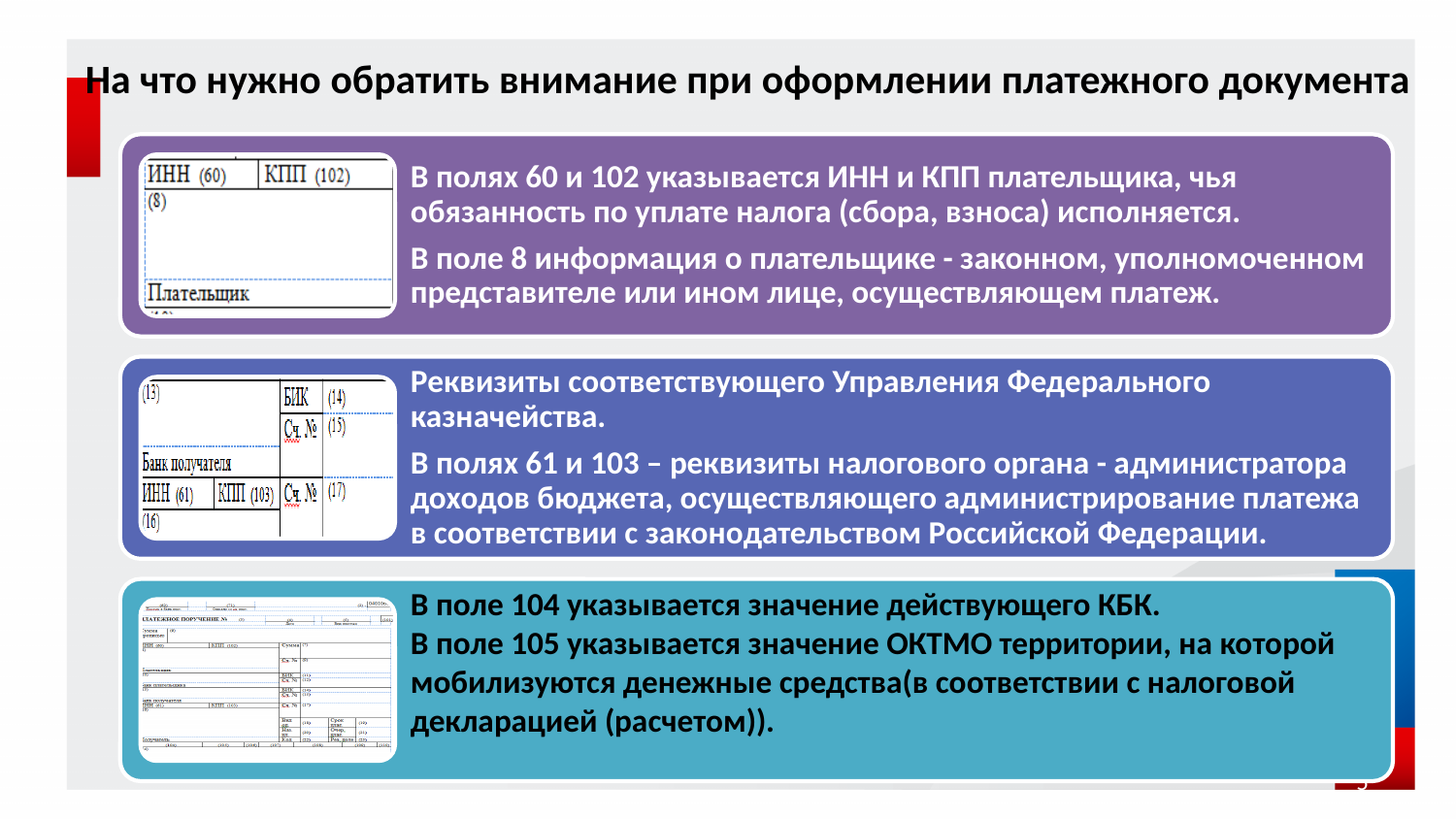

# На что нужно обратить внимание при оформлении платежного документа
В полях 60 и 102 указывается ИНН и КПП плательщика, чья обязанность по уплате налога (сбора, взноса) исполняется.
В поле 8 информация о плательщике - законном, уполномоченном представителе или ином лице, осуществляющем платеж.
Реквизиты соответствующего Управления Федерального казначейства.
В полях 61 и 103 – реквизиты налогового органа - администратора доходов бюджета, осуществляющего администрирование платежа в соответствии с законодательством Российской Федерации.
В поле 104 указывается значение действующего КБК.
В поле 105 указывается значение ОКТМО территории, на которой мобилизуются денежные средства(в соответствии с налоговой декларацией (расчетом)).

5